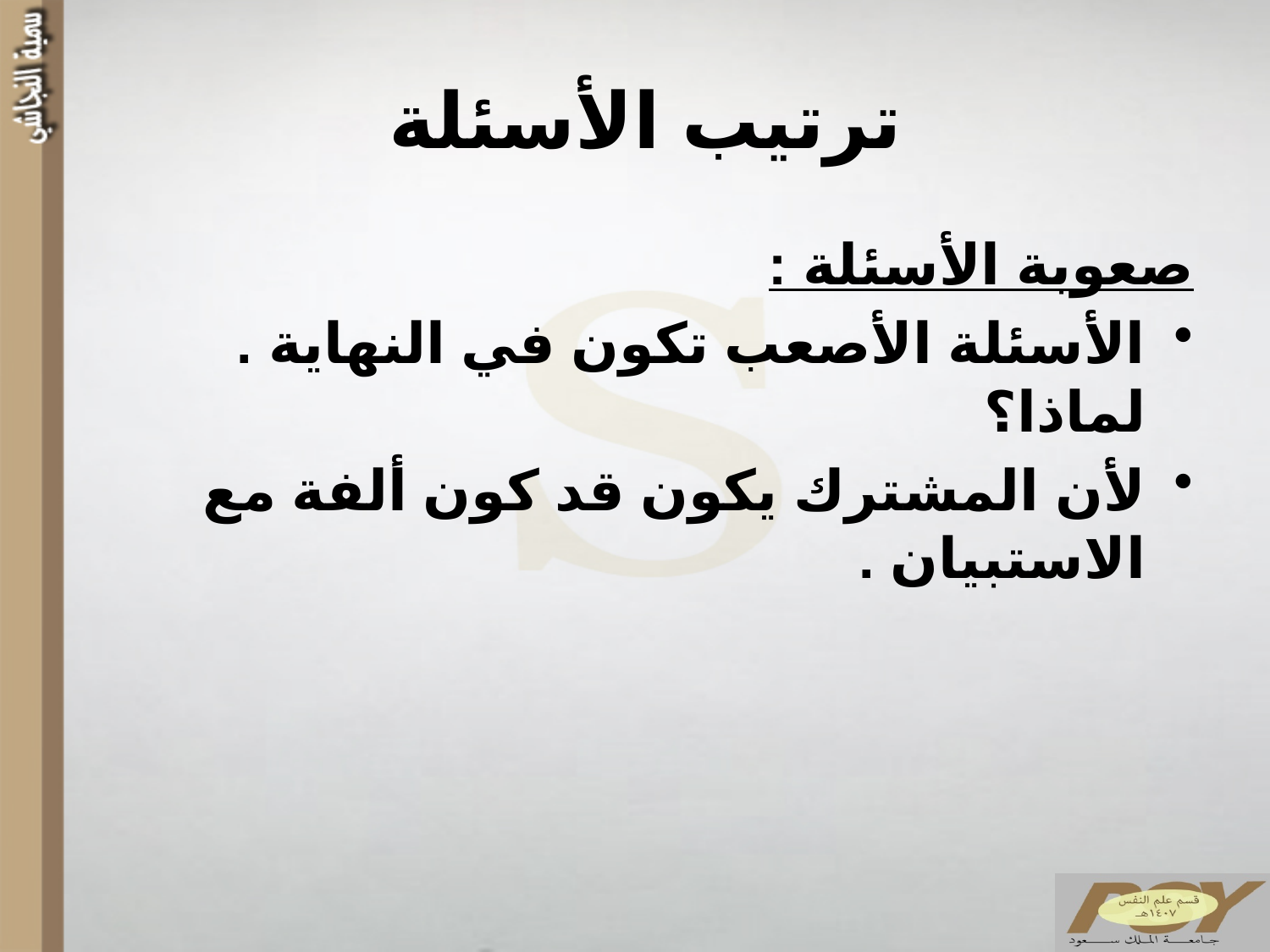

# ترتيب الأسئلة
صعوبة الأسئلة :
الأسئلة الأصعب تكون في النهاية . لماذا؟
لأن المشترك يكون قد كون ألفة مع الاستبيان .